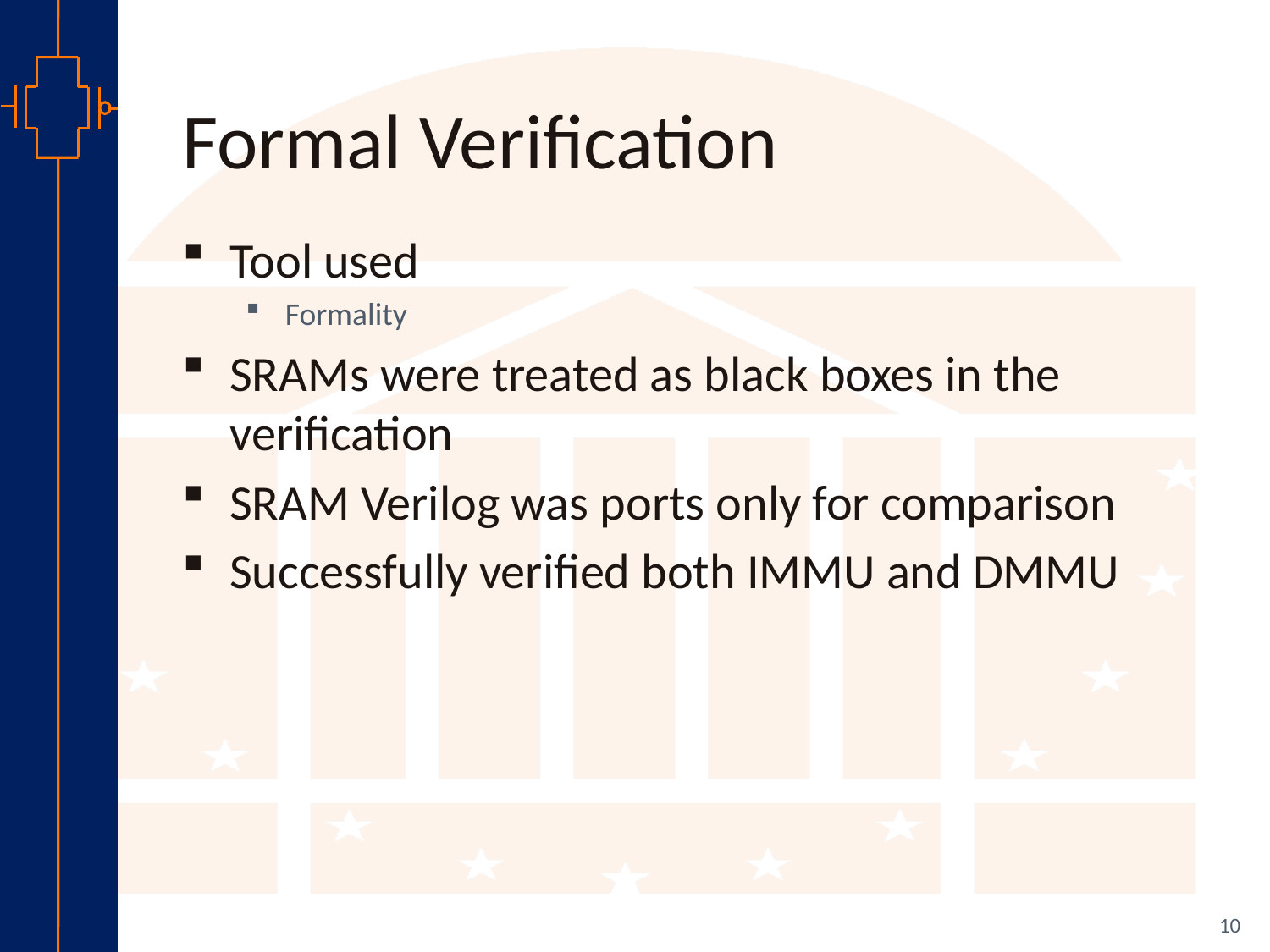

# Formal Verification
Tool used
Formality
SRAMs were treated as black boxes in the verification
SRAM Verilog was ports only for comparison
Successfully verified both IMMU and DMMU
10